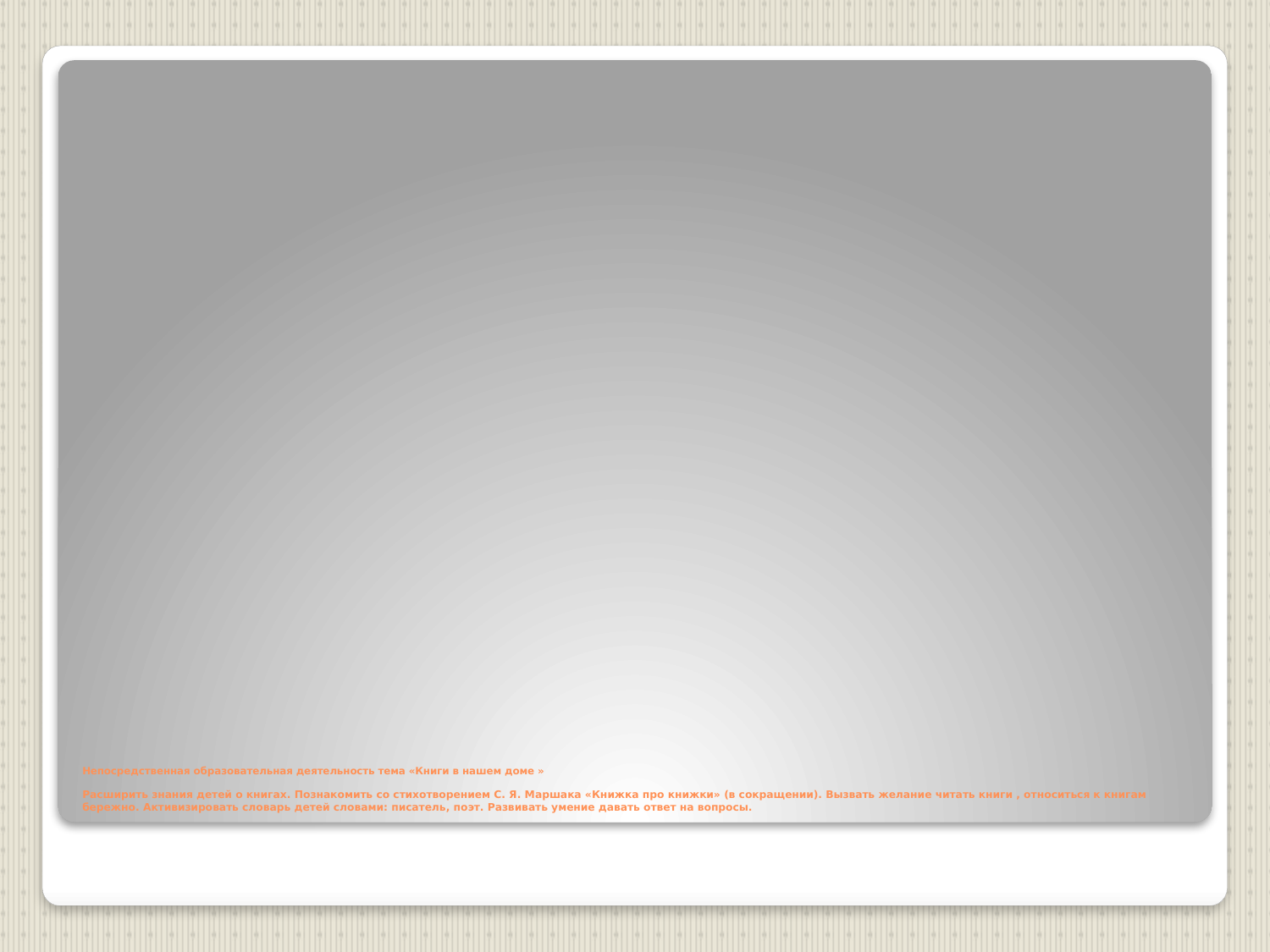

# Непосредственная образовательная деятельность тема «Книги в нашем доме » Расширить знания детей о книгах. Познакомить со стихотворением С. Я. Маршака «Книжка про книжки» (в сокращении). Вызвать желание читать книги , относиться к книгам бережно. Активизировать словарь детей словами: писатель, поэт. Развивать умение давать ответ на вопросы.